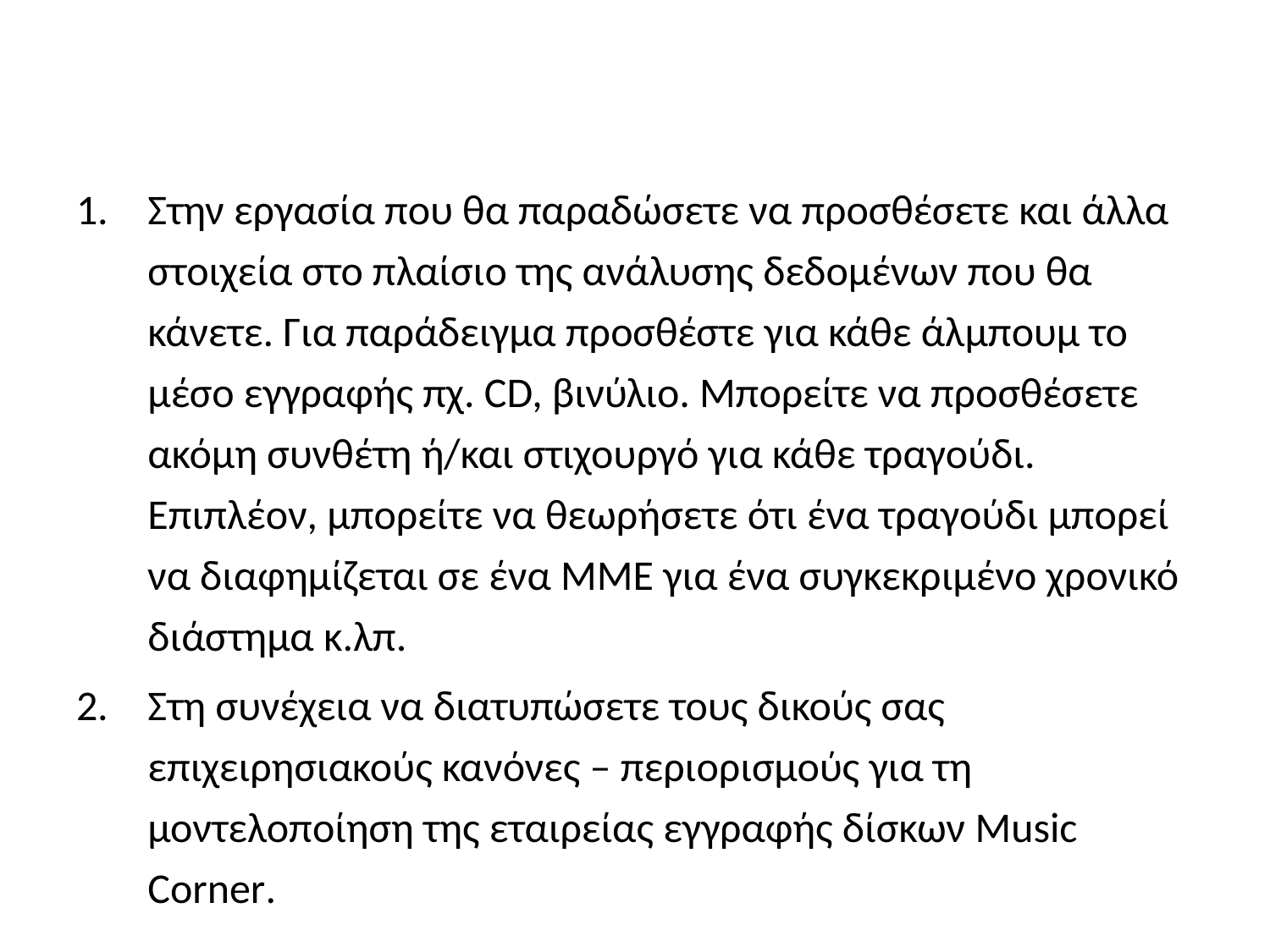

#
Στην εργασία που θα παραδώσετε να προσθέσετε και άλλα στοιχεία στο πλαίσιο της ανάλυσης δεδομένων που θα κάνετε. Για παράδειγμα προσθέστε για κάθε άλμπουμ το μέσο εγγραφής πχ. CD, βινύλιο. Μπορείτε να προσθέσετε ακόμη συνθέτη ή/και στιχουργό για κάθε τραγούδι. Επιπλέον, μπορείτε να θεωρήσετε ότι ένα τραγούδι μπορεί να διαφημίζεται σε ένα ΜΜΕ για ένα συγκεκριμένο χρονικό διάστημα κ.λπ.
Στη συνέχεια να διατυπώσετε τους δικούς σας επιχειρησιακούς κανόνες – περιορισμούς για τη μοντελοποίηση της εταιρείας εγγραφής δίσκων Music Corner.